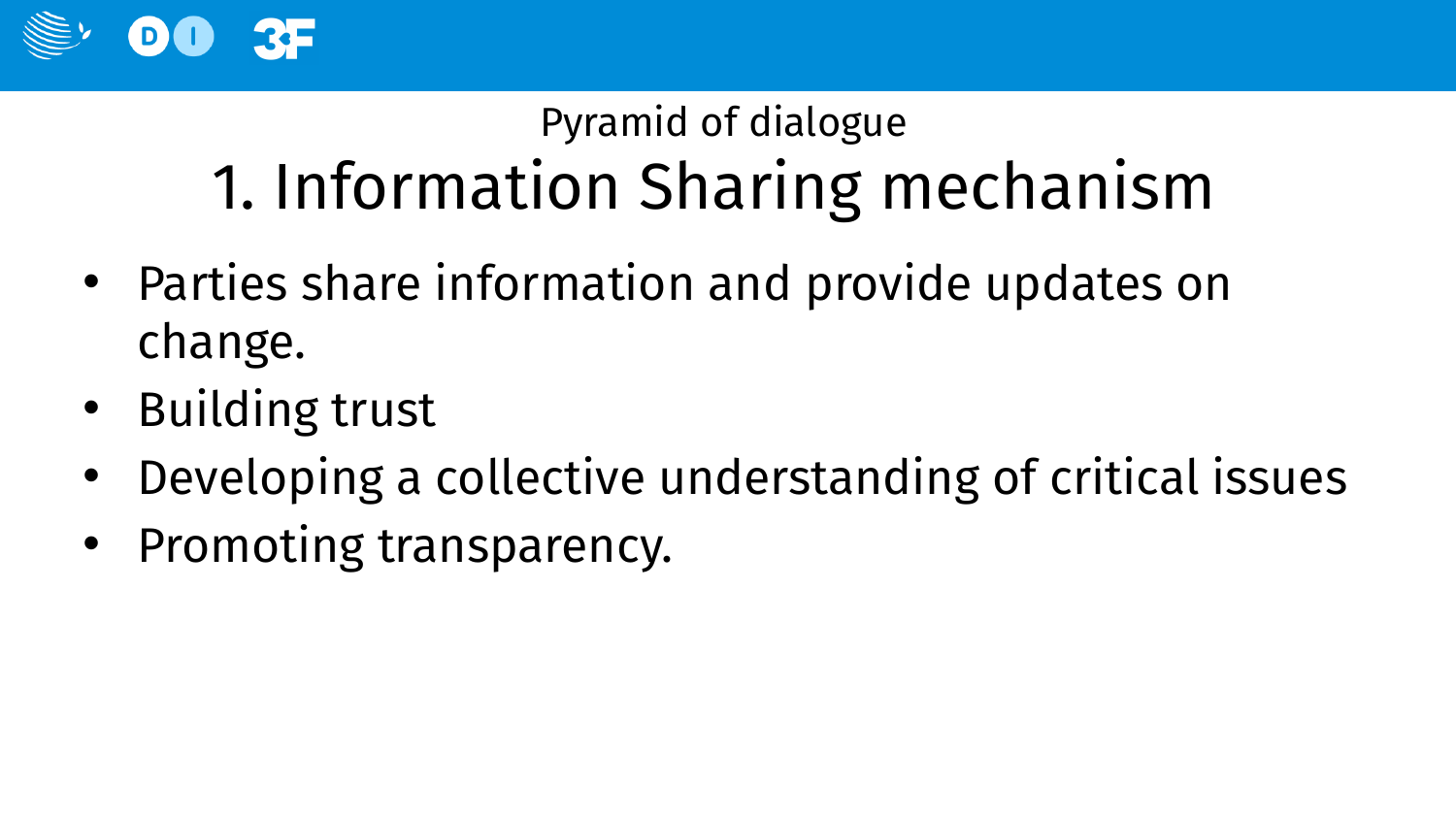

# Pyramid of dialogue 1. Information Sharing mechanism
Parties share information and provide updates on change.
Building trust
Developing a collective understanding of critical issues
Promoting transparency.